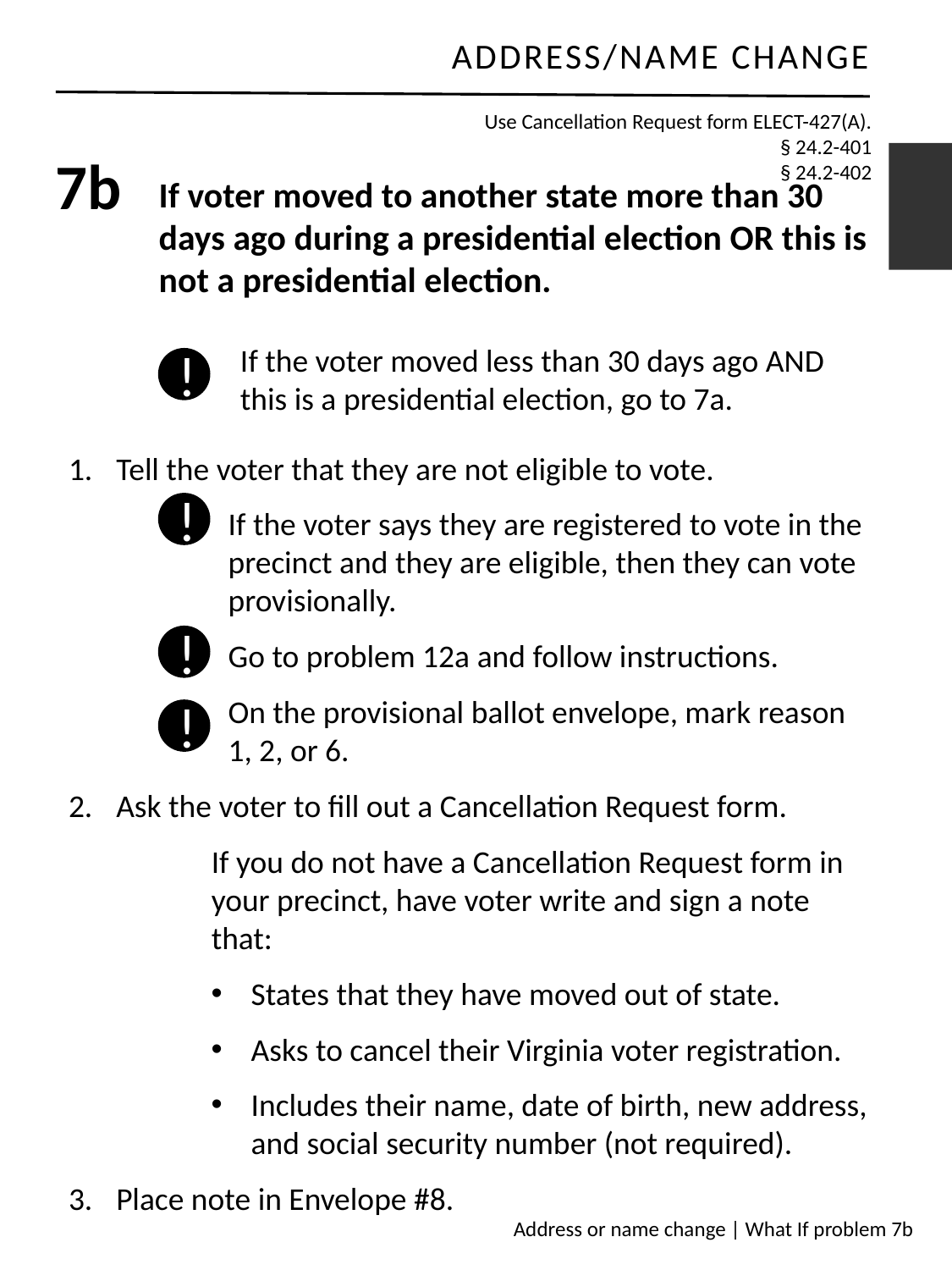

Use Cancellation Request form ELECT-427(A).
§ 24.2-401
§ 24.2-402

7b
If voter moved to another state more than 30 days ago during a presidential election OR this is not a presidential election.
If the voter moved less than 30 days ago AND this is a presidential election, go to 7a.
!
Tell the voter that they are not eligible to vote.
If the voter says they are registered to vote in the precinct and they are eligible, then they can vote provisionally.
Go to problem 12a and follow instructions.
On the provisional ballot envelope, mark reason 1, 2, or 6.
Ask the voter to fill out a Cancellation Request form.
If you do not have a Cancellation Request form in your precinct, have voter write and sign a note that:
States that they have moved out of state.
Asks to cancel their Virginia voter registration.
Includes their name, date of birth, new address, and social security number (not required).
Place note in Envelope #8.

!
!
!
Address or name change | What If problem 7b